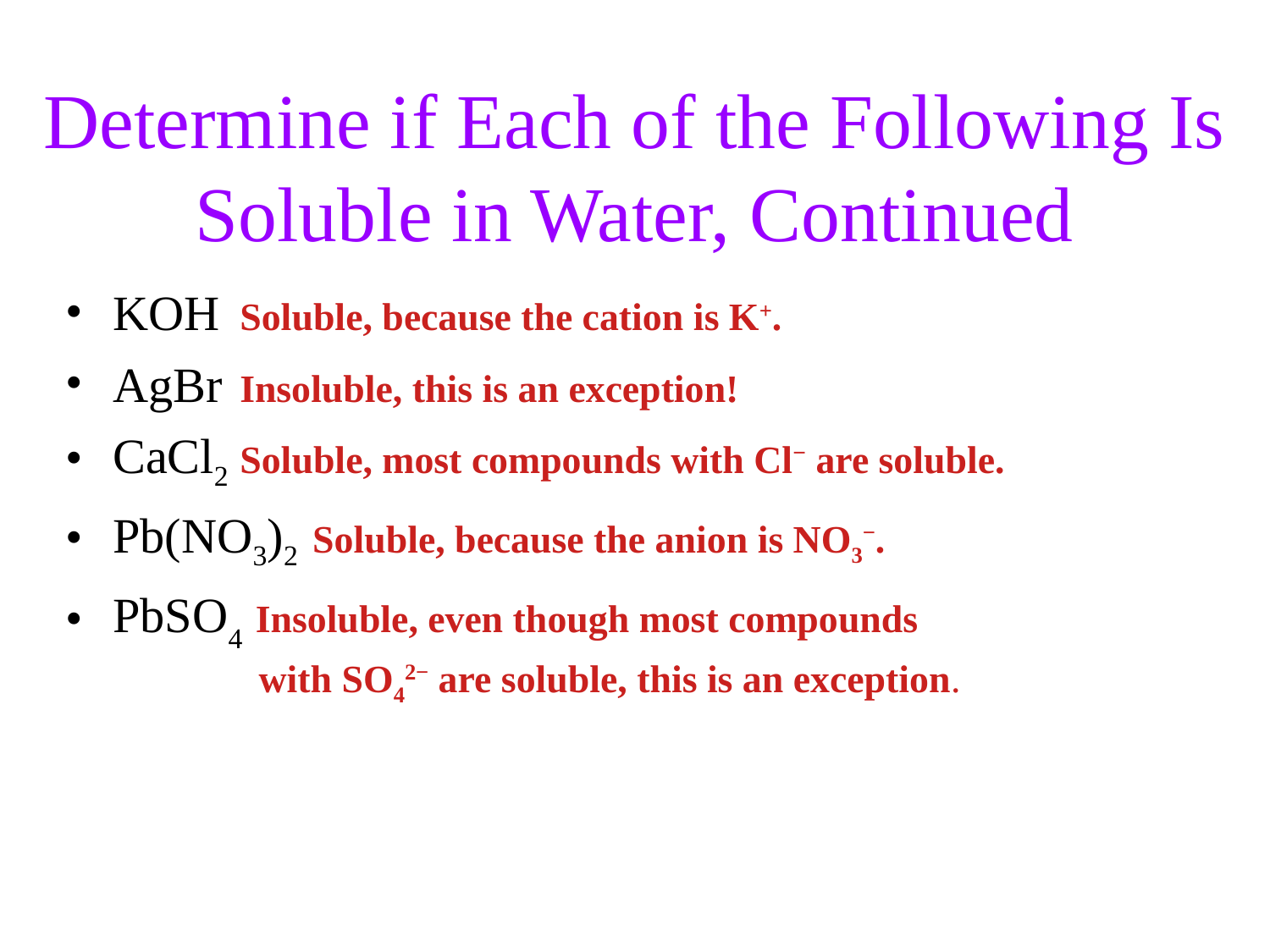

Determine if Each of the Following Is Soluble in Water, Continued
KOH	Soluble, because the cation is K+.
AgBr	Insoluble, this is an exception!
CaCl2	Soluble, most compounds with Cl− are soluble.
Pb(NO3)2  Soluble, because the anion is NO3−.
PbSO4  Insoluble, even though most compounds 			                with SO42− are soluble, this is an exception.